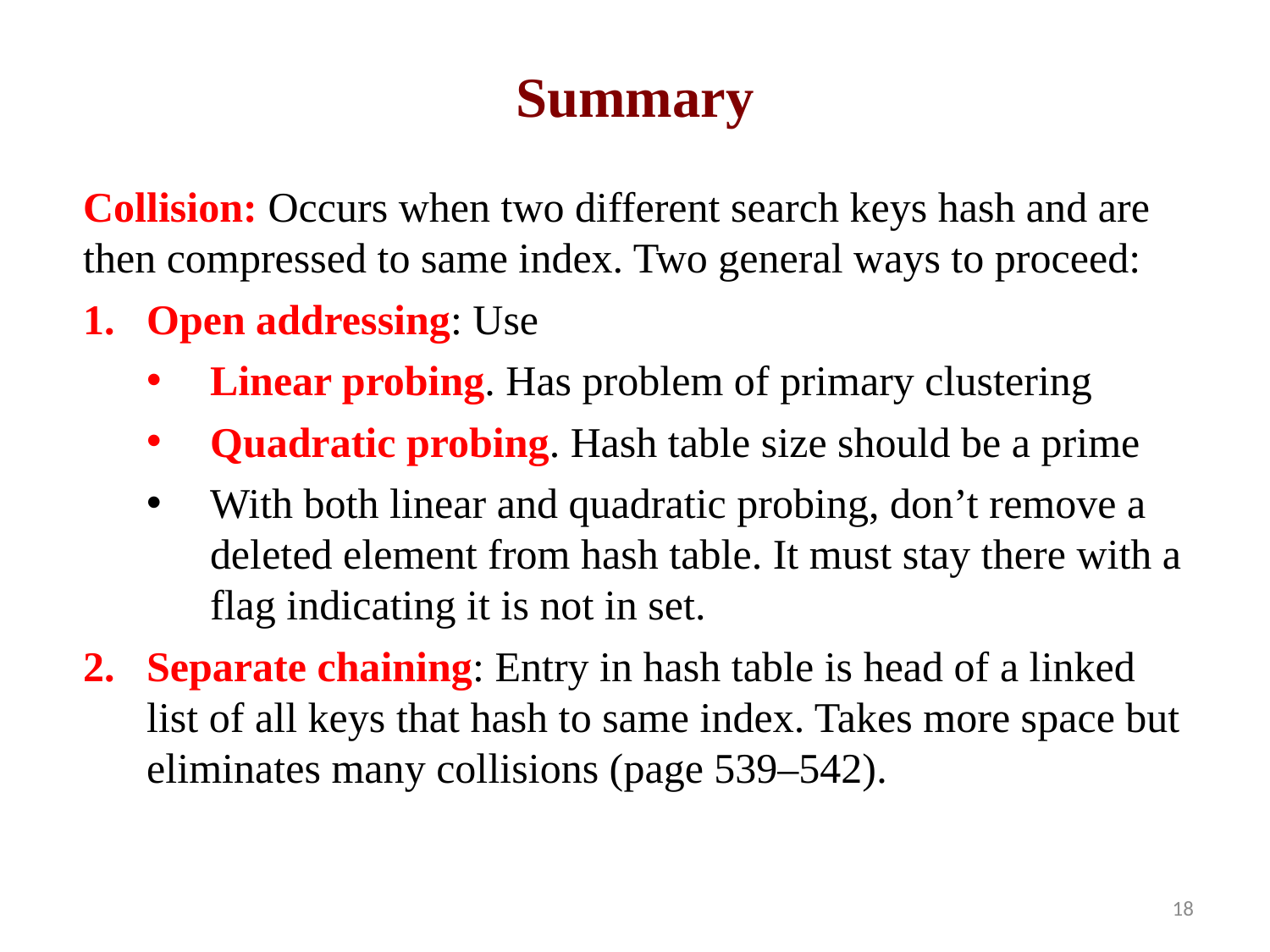

Summary
Collision: Occurs when two different search keys hash and are then compressed to same index. Two general ways to proceed:
Open addressing: Use
Linear probing. Has problem of primary clustering
Quadratic probing. Hash table size should be a prime
With both linear and quadratic probing, don’t remove a deleted element from hash table. It must stay there with a flag indicating it is not in set.
Separate chaining: Entry in hash table is head of a linked list of all keys that hash to same index. Takes more space but eliminates many collisions (page 539–542).

18